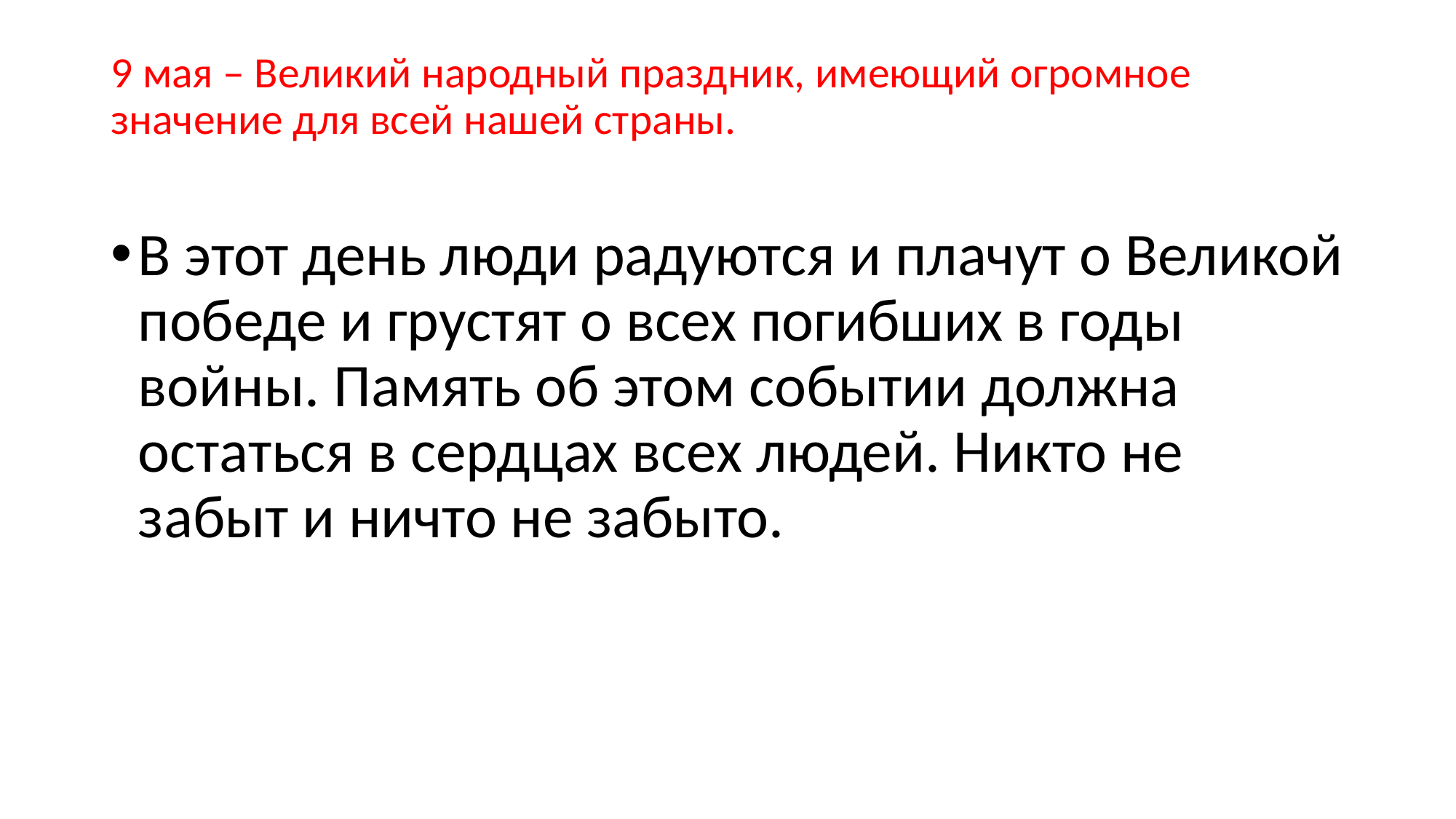

# 9 мая – Великий народный праздник, имеющий огромное значение для всей нашей страны.
В этот день люди радуются и плачут о Великой победе и грустят о всех погибших в годы войны. Память об этом событии должна остаться в сердцах всех людей. Никто не забыт и ничто не забыто.